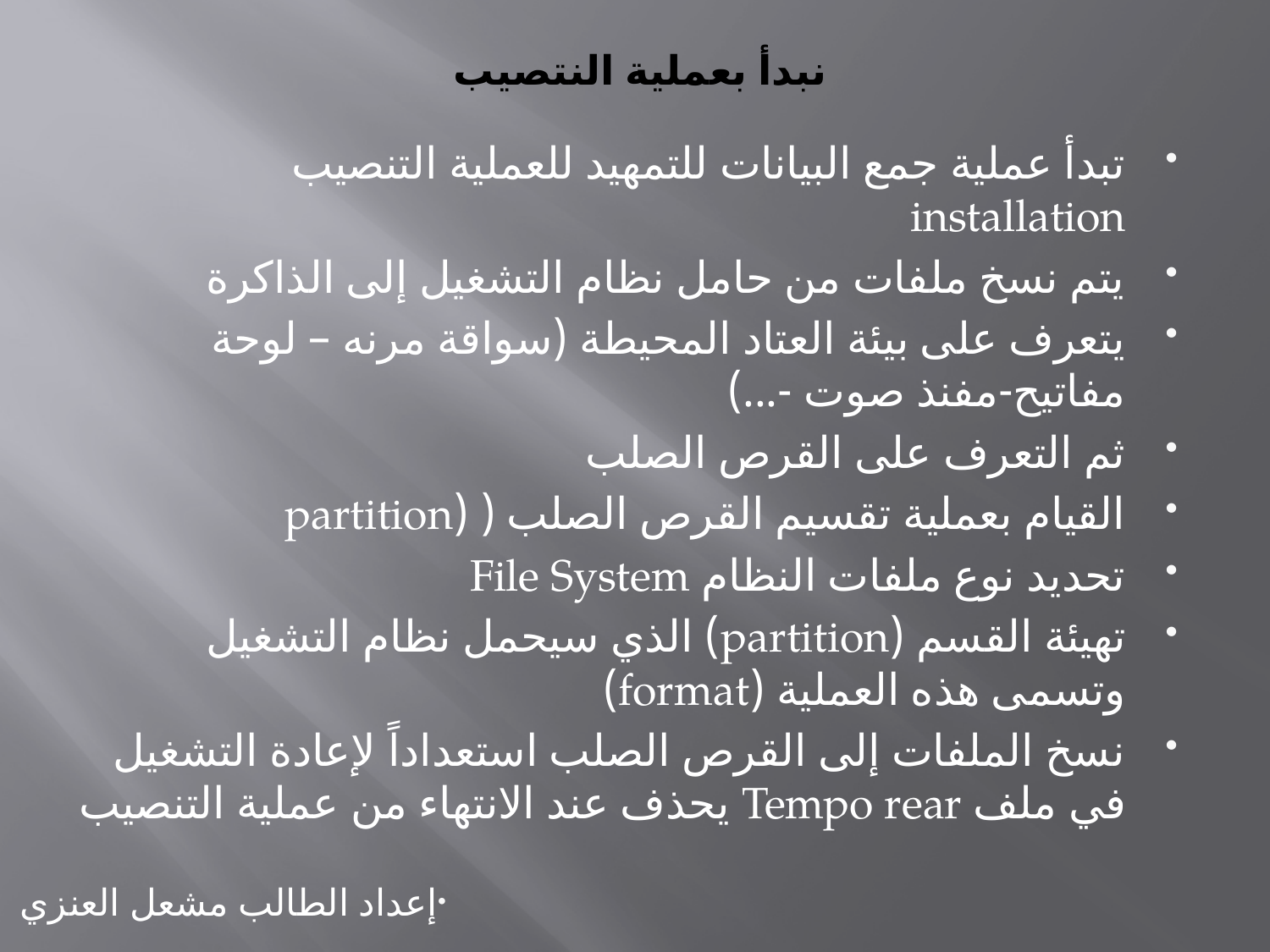

# نبدأ بعملية النتصيب
تبدأ عملية جمع البيانات للتمهيد للعملية التنصيب installation
يتم نسخ ملفات من حامل نظام التشغيل إلى الذاكرة
يتعرف على بيئة العتاد المحيطة (سواقة مرنه – لوحة مفاتيح-مفنذ صوت -...)
ثم التعرف على القرص الصلب
القيام بعملية تقسيم القرص الصلب ( (partition
تحديد نوع ملفات النظام File System
تهيئة القسم (partition) الذي سيحمل نظام التشغيل وتسمى هذه العملية (format)
نسخ الملفات إلى القرص الصلب استعداداً لإعادة التشغيل في ملف Tempo rear يحذف عند الانتهاء من عملية التنصيب

إعداد الطالب مشعل العنزي